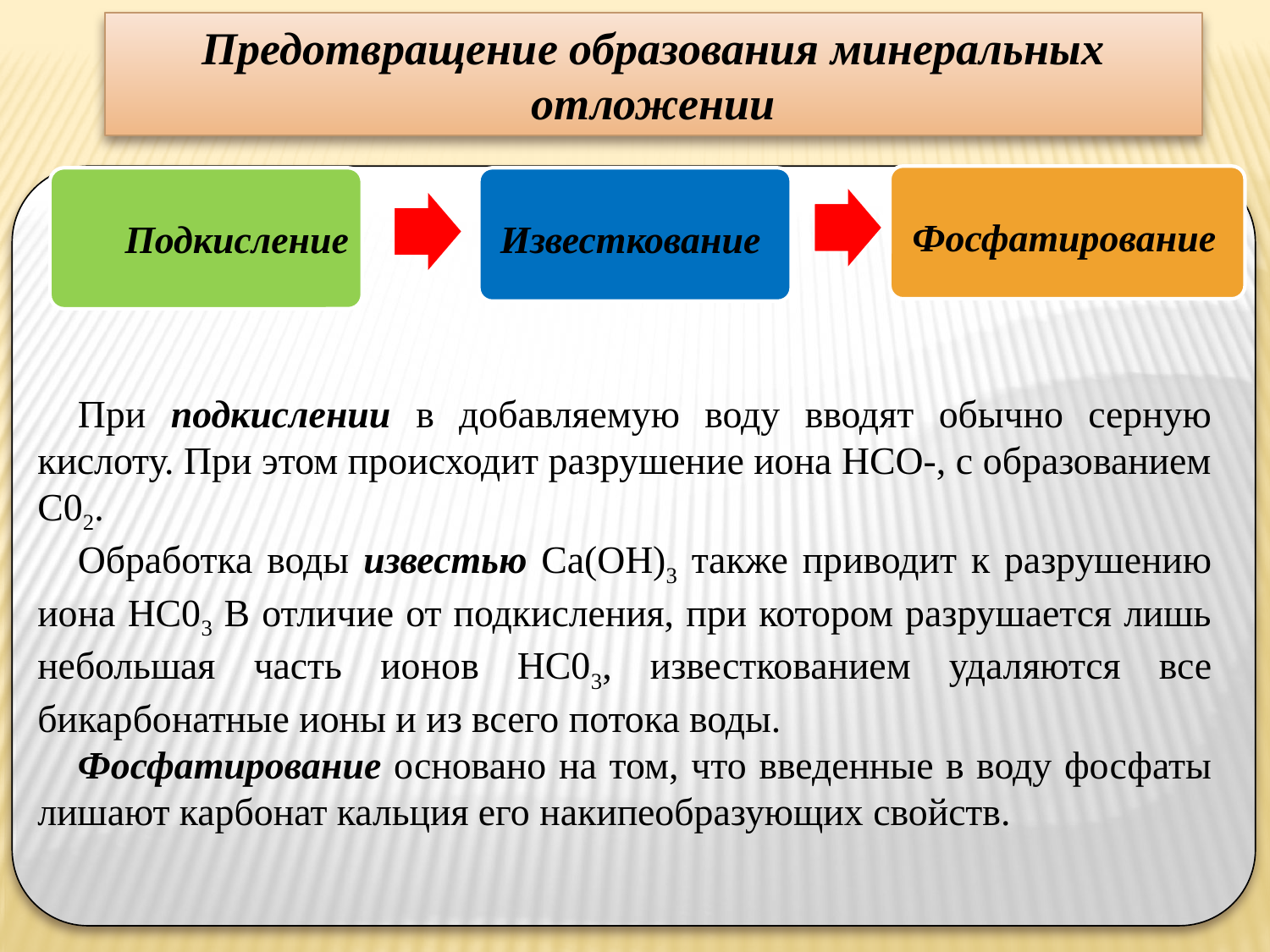

Предотвращение образования минеральных отложении

Фосфатирование
Подкисление
Известкование
При подкислении в добавляемую воду вводят обычно серную кислоту. При этом происходит разрушение иона НСО-, с образованием С02.
Обработка воды известью Са(ОН)3 также приводит к разрушению иона НС03 В отличие от подкисления, при котором разрушается лишь небольшая часть ионов НС03, известкованием удаляются все бикарбонатные ионы и из всего потока воды.
Фосфатирование основано на том, что введенные в воду фосфаты лишают карбонат кальция его накипеобразующих свойств.